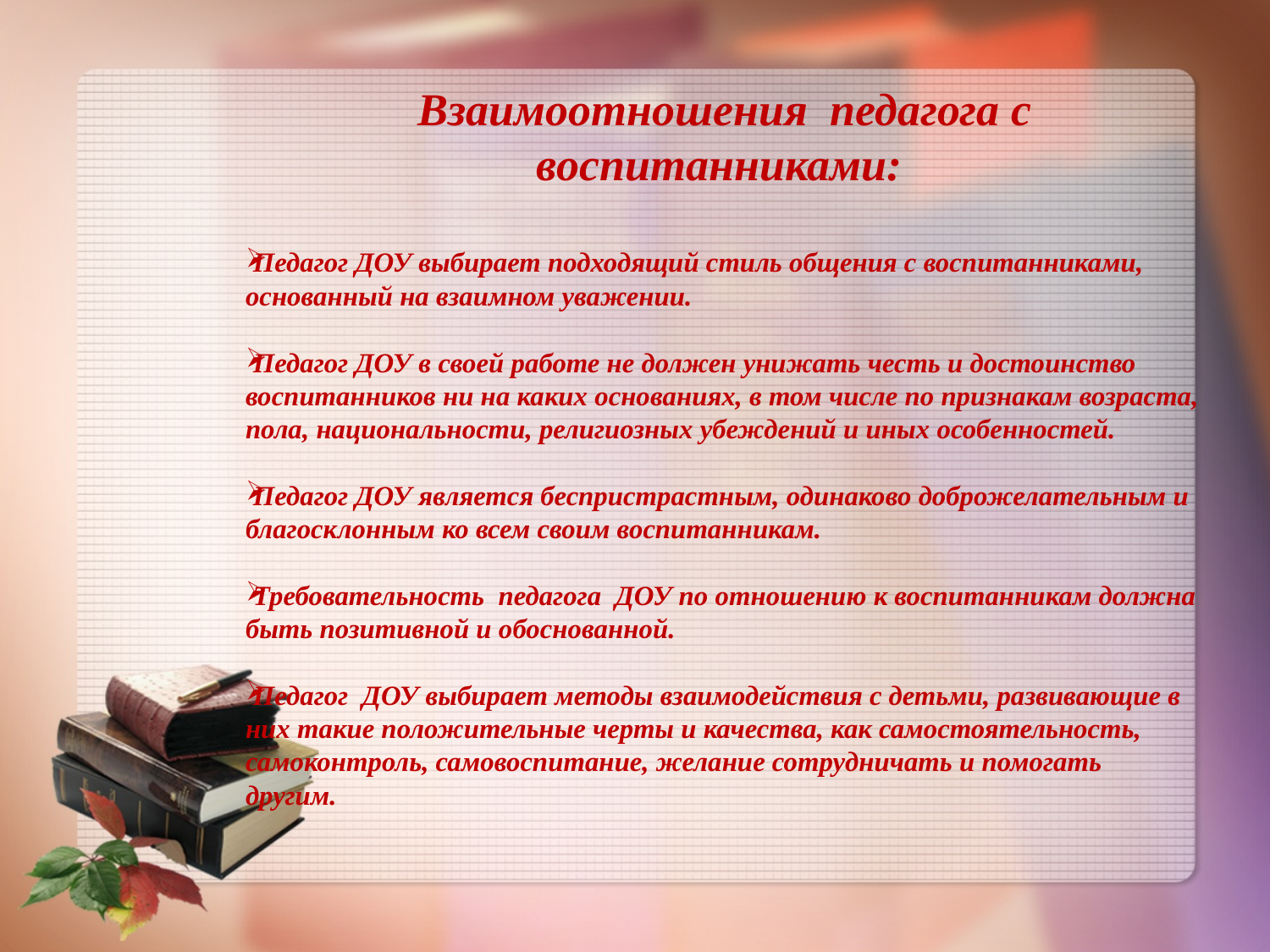

Взаимоотношения  педагога с воспитанниками:

Педагог ДОУ выбирает подходящий стиль общения с воспитанниками, основанный на взаимном уважении.

Педагог ДОУ в своей работе не должен унижать честь и достоинство воспитанников ни на каких основаниях, в том числе по признакам возраста, пола, национальности, религиозных убеждений и иных особенностей.

Педагог ДОУ является беспристрастным, одинаково доброжелательным и благосклонным ко всем своим воспитанникам.

Требовательность  педагога  ДОУ по отношению к воспитанникам должна быть позитивной и обоснованной.

Педагог  ДОУ выбирает методы взаимодействия с детьми, развивающие в них такие положительные черты и качества, как самостоятельность, самоконтроль, самовоспитание, желание сотрудничать и помогать другим.